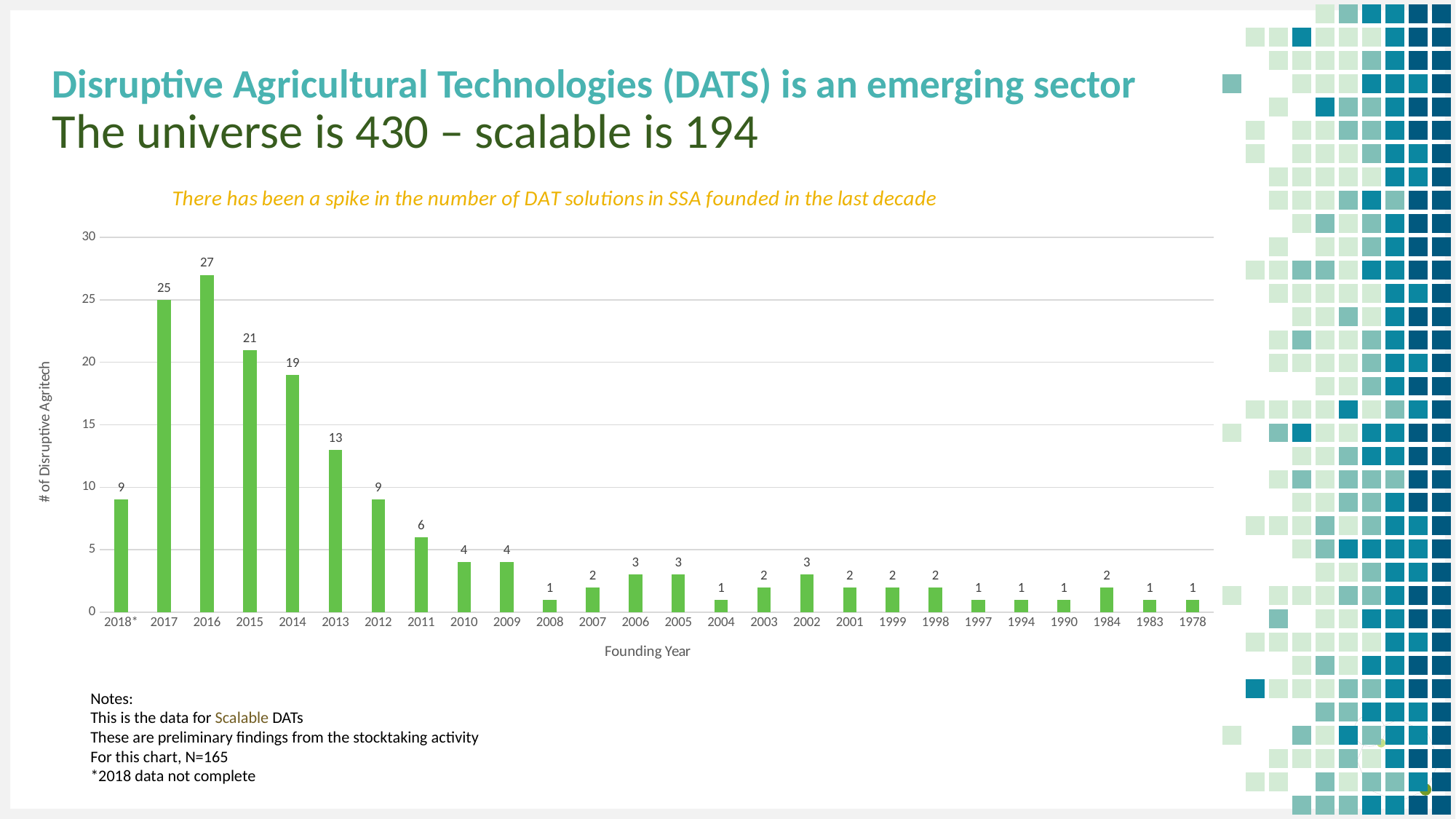

# Disruptive Agricultural Technologies (DATS) is an emerging sector The universe is 430 – scalable is 194

### Chart: There has been a spike in the number of DAT solutions in SSA founded in the last decade

| Category | Total |
|---|---|
| 2018* | 9.0 |
| 2017 | 25.0 |
| 2016 | 27.0 |
| 2015 | 21.0 |
| 2014 | 19.0 |
| 2013 | 13.0 |
| 2012 | 9.0 |
| 2011 | 6.0 |
| 2010 | 4.0 |
| 2009 | 4.0 |
| 2008 | 1.0 |
| 2007 | 2.0 |
| 2006 | 3.0 |
| 2005 | 3.0 |
| 2004 | 1.0 |
| 2003 | 2.0 |
| 2002 | 3.0 |
| 2001 | 2.0 |
| 1999 | 2.0 |
| 1998 | 2.0 |
| 1997 | 1.0 |
| 1994 | 1.0 |
| 1990 | 1.0 |
| 1984 | 2.0 |
| 1983 | 1.0 |
| 1978 | 1.0 |
Notes:
This is the data for Scalable DATs
These are preliminary findings from the stocktaking activity
For this chart, N=165
*2018 data not complete